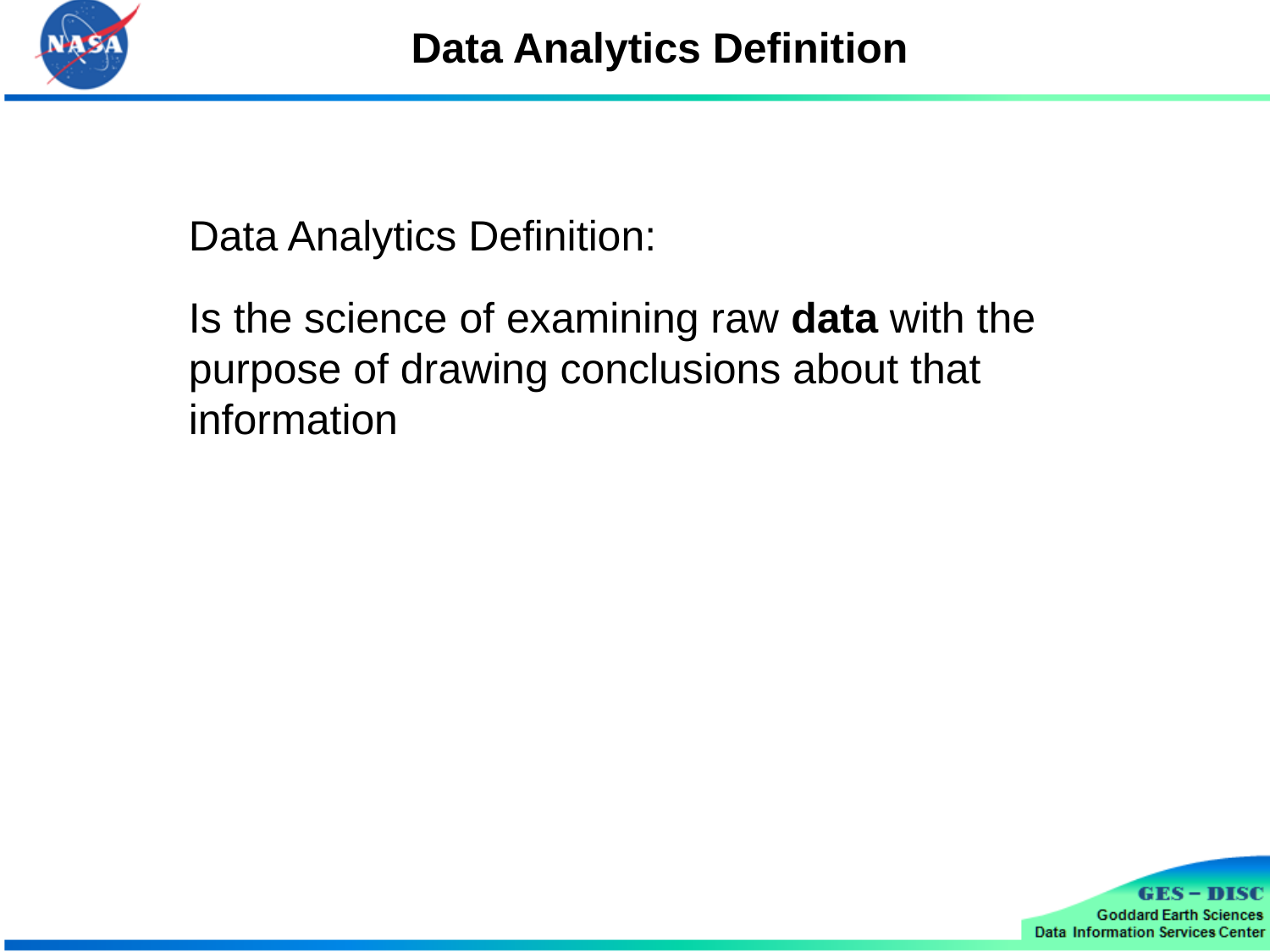

# Data Analytics Definition
Data Analytics Definition:
Is the science of examining raw data with the purpose of drawing conclusions about that information